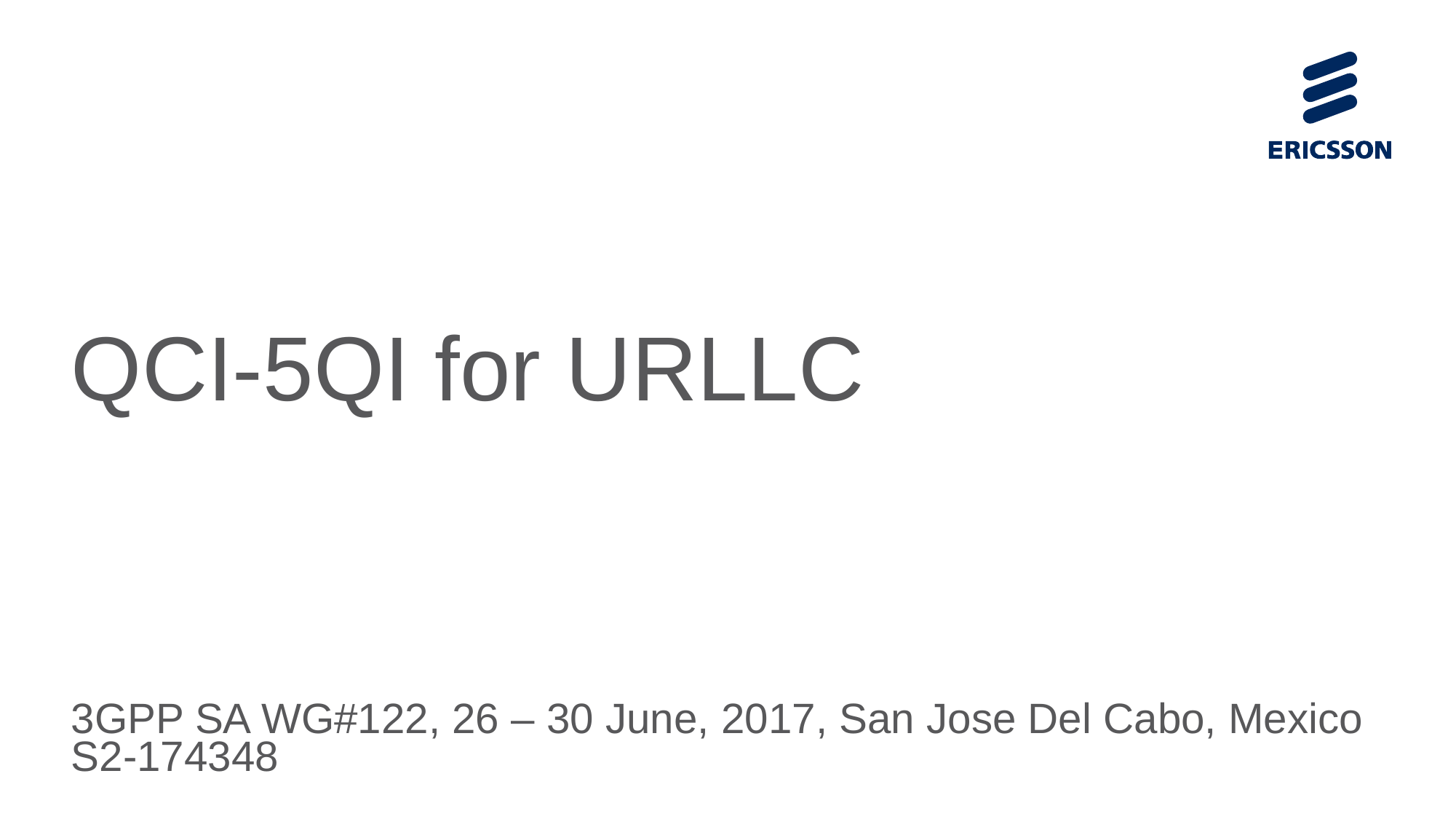

# QCI-5QI for URLLC
3GPP SA WG#122, 26 – 30 June, 2017, San Jose Del Cabo, Mexico
S2-174348